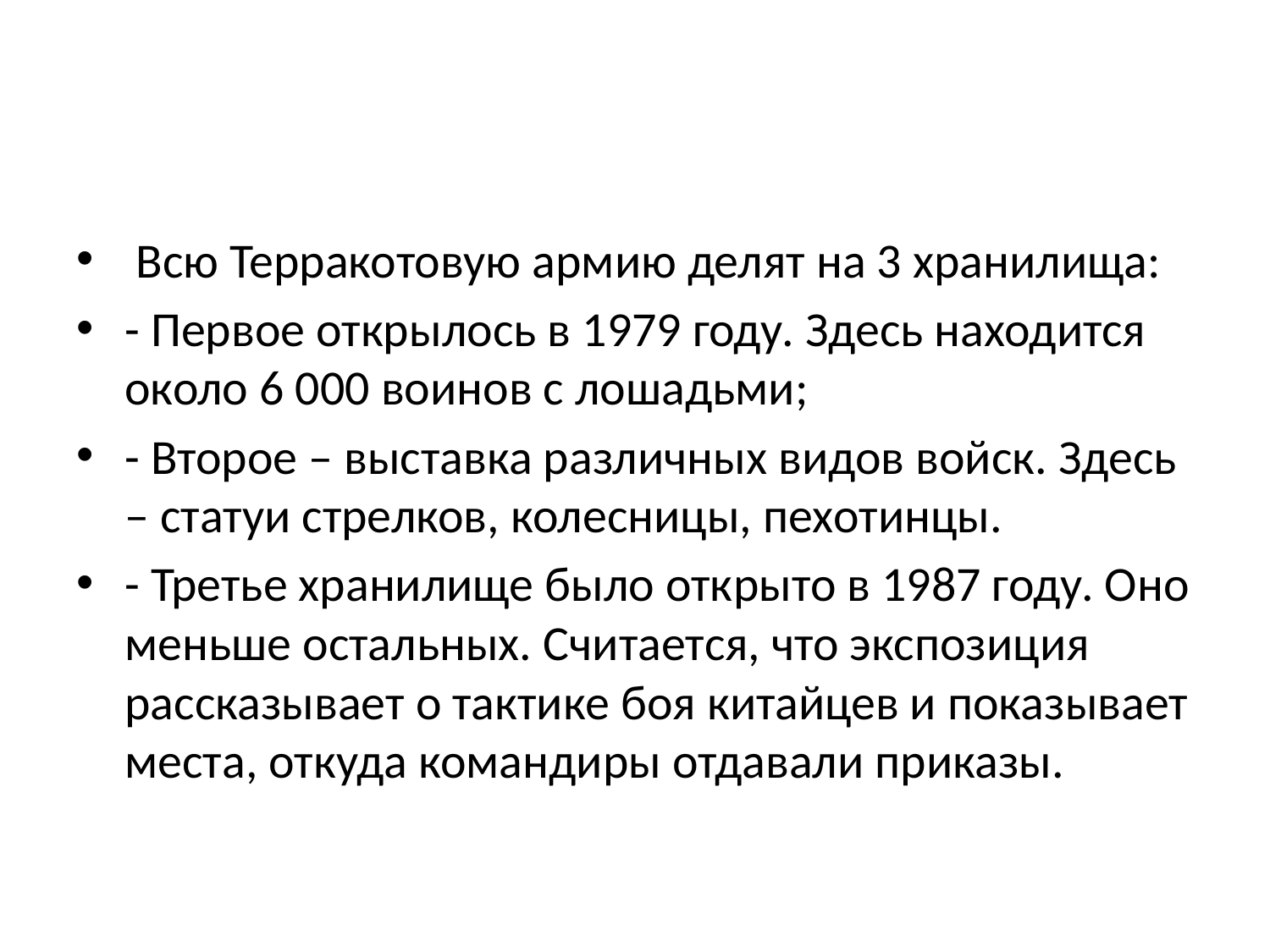

#
 Всю Терракотовую армию делят на 3 хранилища:
- Первое открылось в 1979 году. Здесь находится около 6 000 воинов с лошадьми;
- Второе – выставка различных видов войск. Здесь – статуи стрелков, колесницы, пехотинцы.
- Третье хранилище было открыто в 1987 году. Оно меньше остальных. Считается, что экспозиция рассказывает о тактике боя китайцев и показывает места, откуда командиры отдавали приказы.